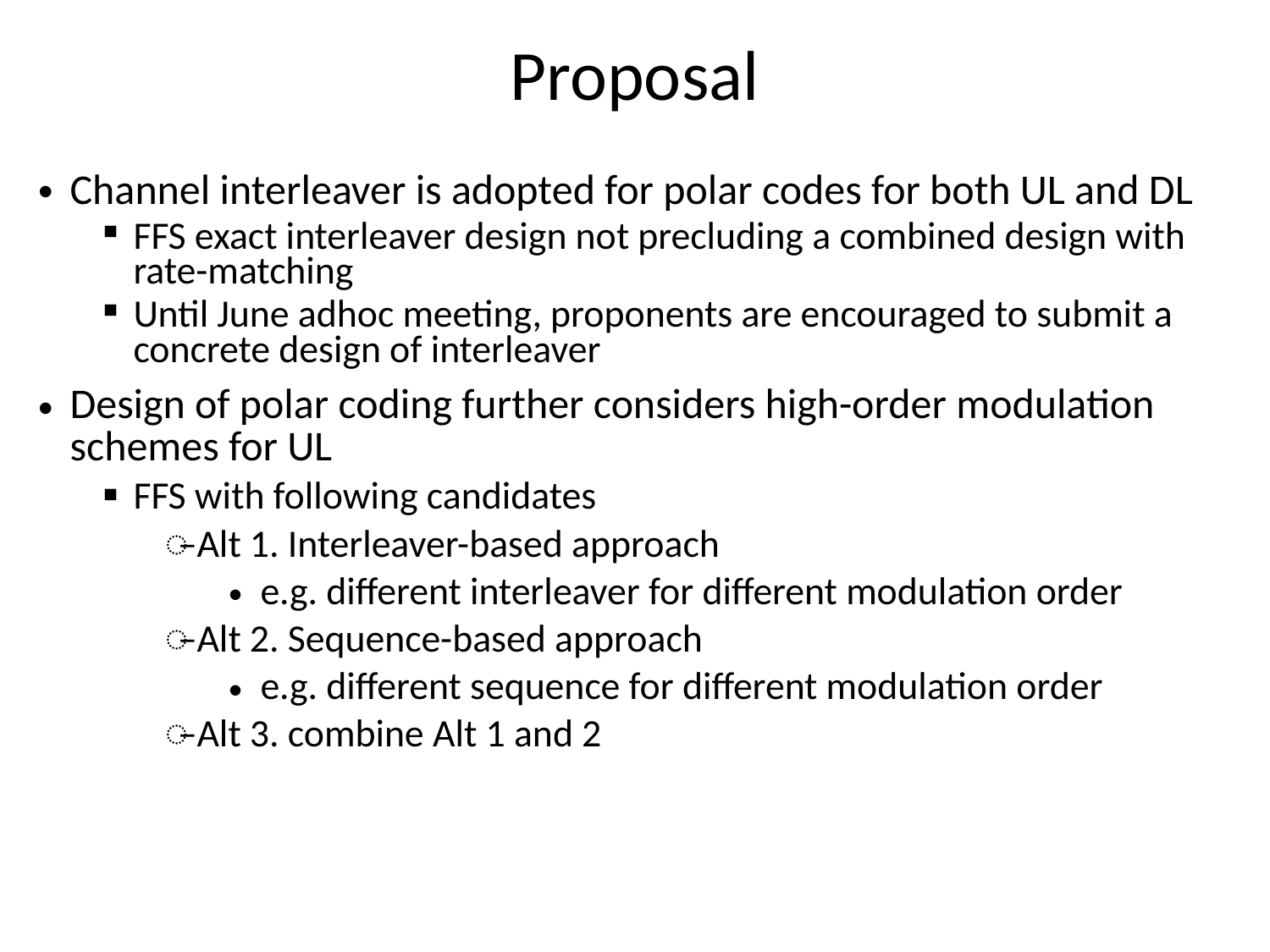

Proposal
Channel interleaver is adopted for polar codes for both UL and DL
FFS exact interleaver design not precluding a combined design with rate-matching
Until June adhoc meeting, proponents are encouraged to submit a concrete design of interleaver
Design of polar coding further considers high-order modulation schemes for UL
FFS with following candidates
Alt 1. Interleaver-based approach
e.g. different interleaver for different modulation order
Alt 2. Sequence-based approach
e.g. different sequence for different modulation order
Alt 3. combine Alt 1 and 2